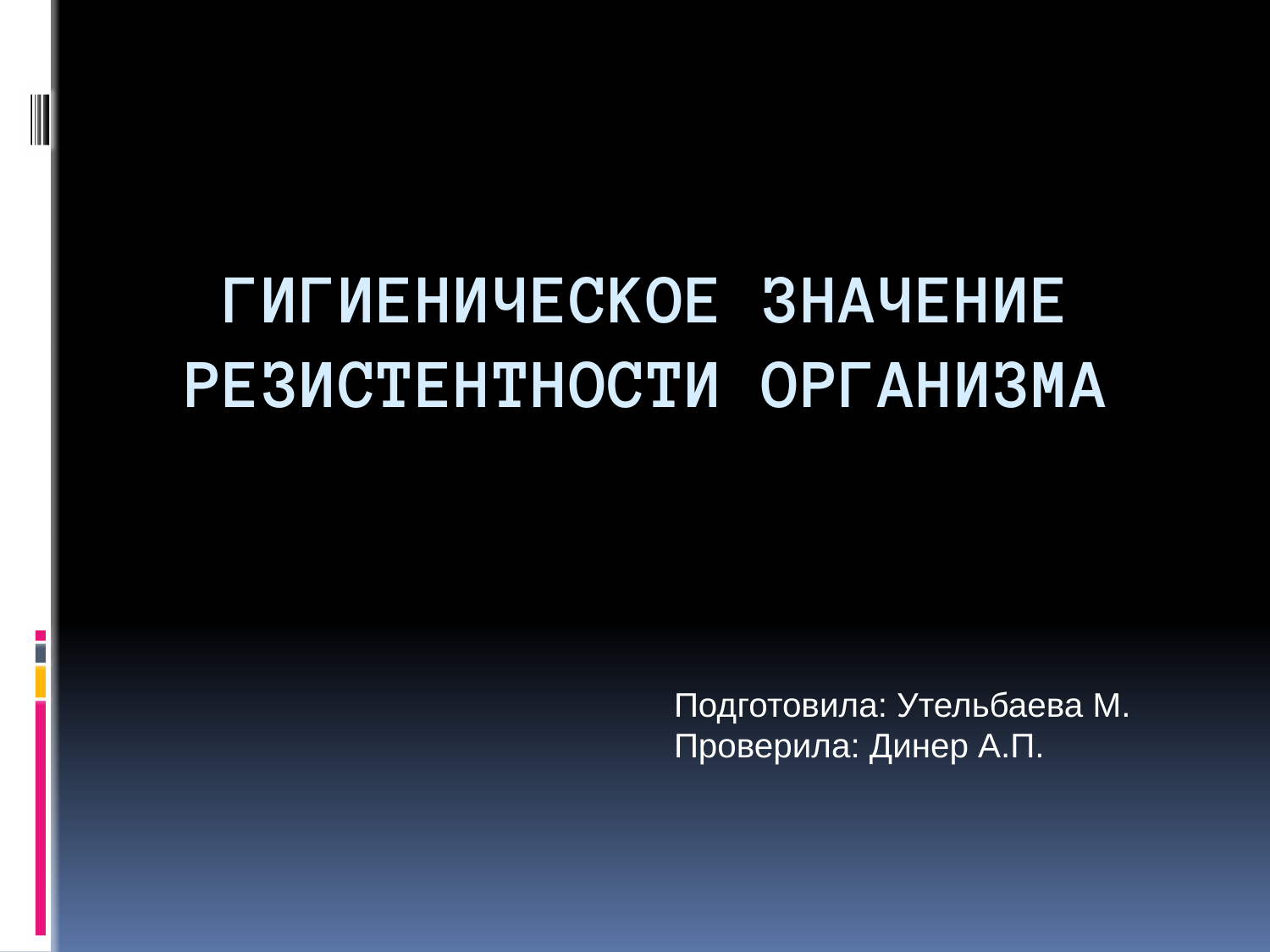

# Гигиеническое значение резистентности организма
Подготовила: Утельбаева М.
Проверила: Динер А.П.